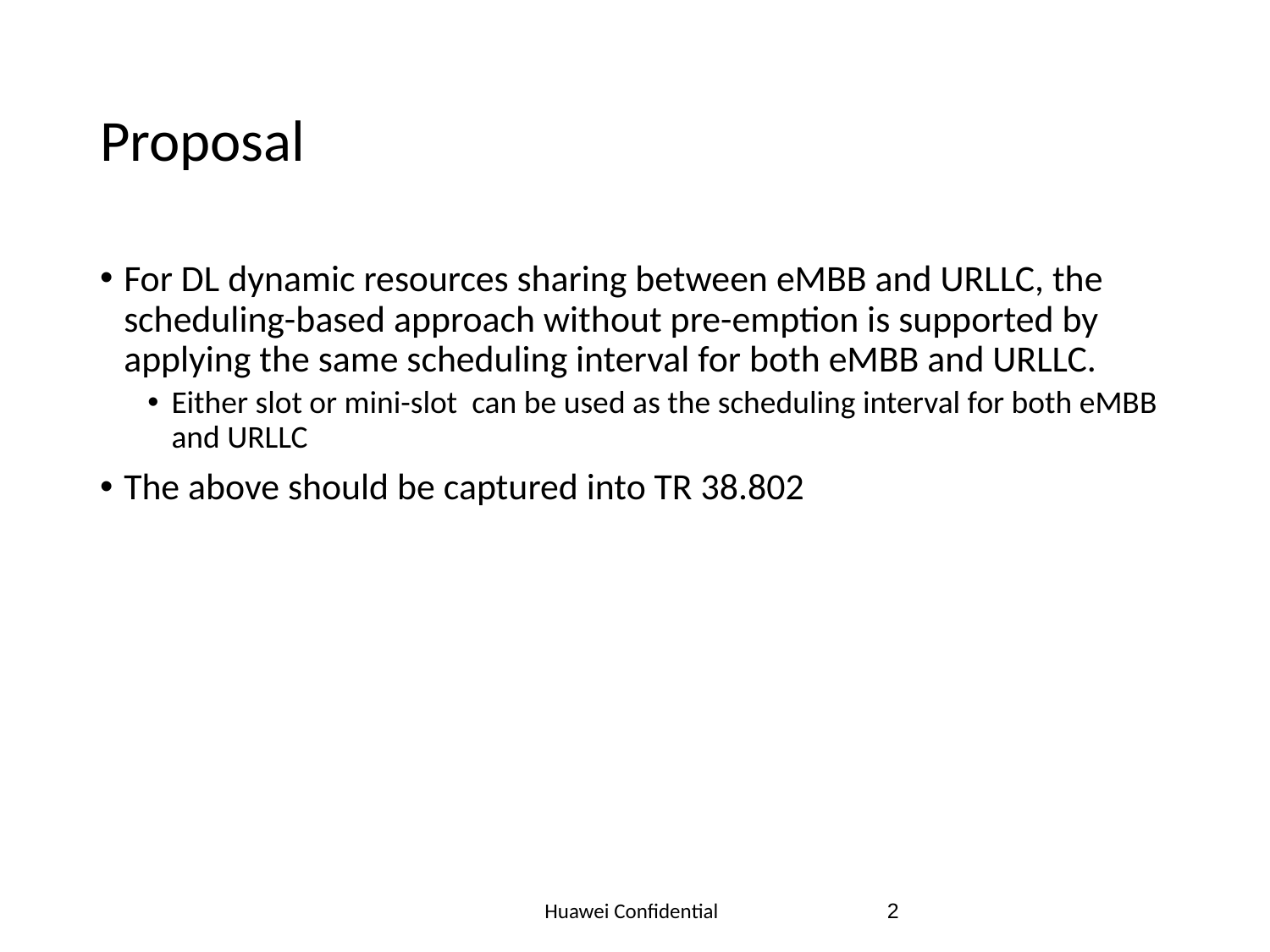

# Proposal
For DL dynamic resources sharing between eMBB and URLLC, the scheduling-based approach without pre-emption is supported by applying the same scheduling interval for both eMBB and URLLC.
Either slot or mini-slot  can be used as the scheduling interval for both eMBB and URLLC
The above should be captured into TR 38.802